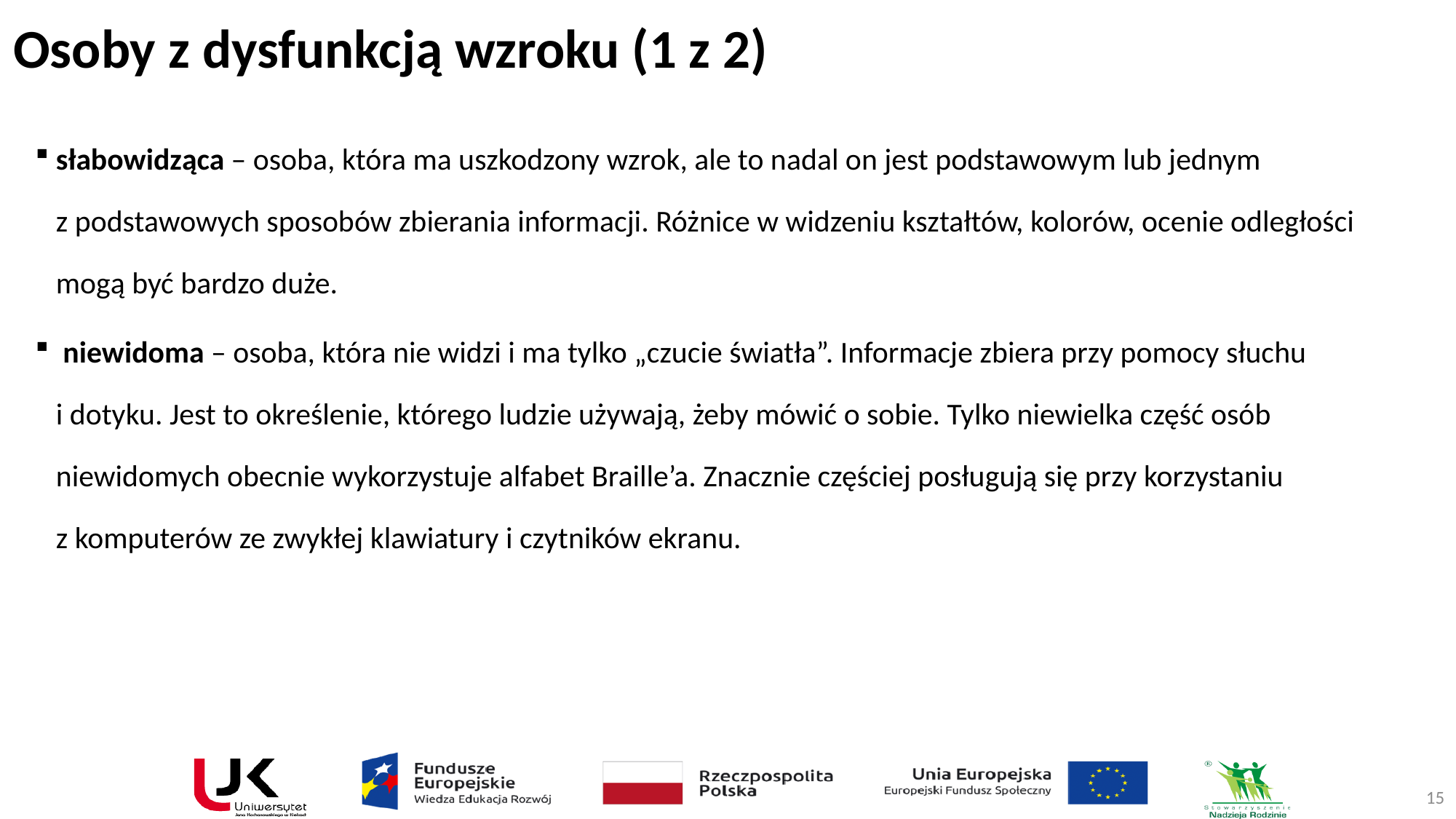

# Osoby z dysfunkcją wzroku (1 z 2)
słabowidząca – osoba, która ma uszkodzony wzrok, ale to nadal on jest podstawowym lub jednym
z podstawowych sposobów zbierania informacji. Różnice w widzeniu kształtów, kolorów, ocenie odległości mogą być bardzo duże.
 niewidoma – osoba, która nie widzi i ma tylko „czucie światła”. Informacje zbiera przy pomocy słuchu
i dotyku. Jest to określenie, którego ludzie używają, żeby mówić o sobie. Tylko niewielka część osób niewidomych obecnie wykorzystuje alfabet Braille’a. Znacznie częściej posługują się przy korzystaniu
z komputerów ze zwykłej klawiatury i czytników ekranu.
15